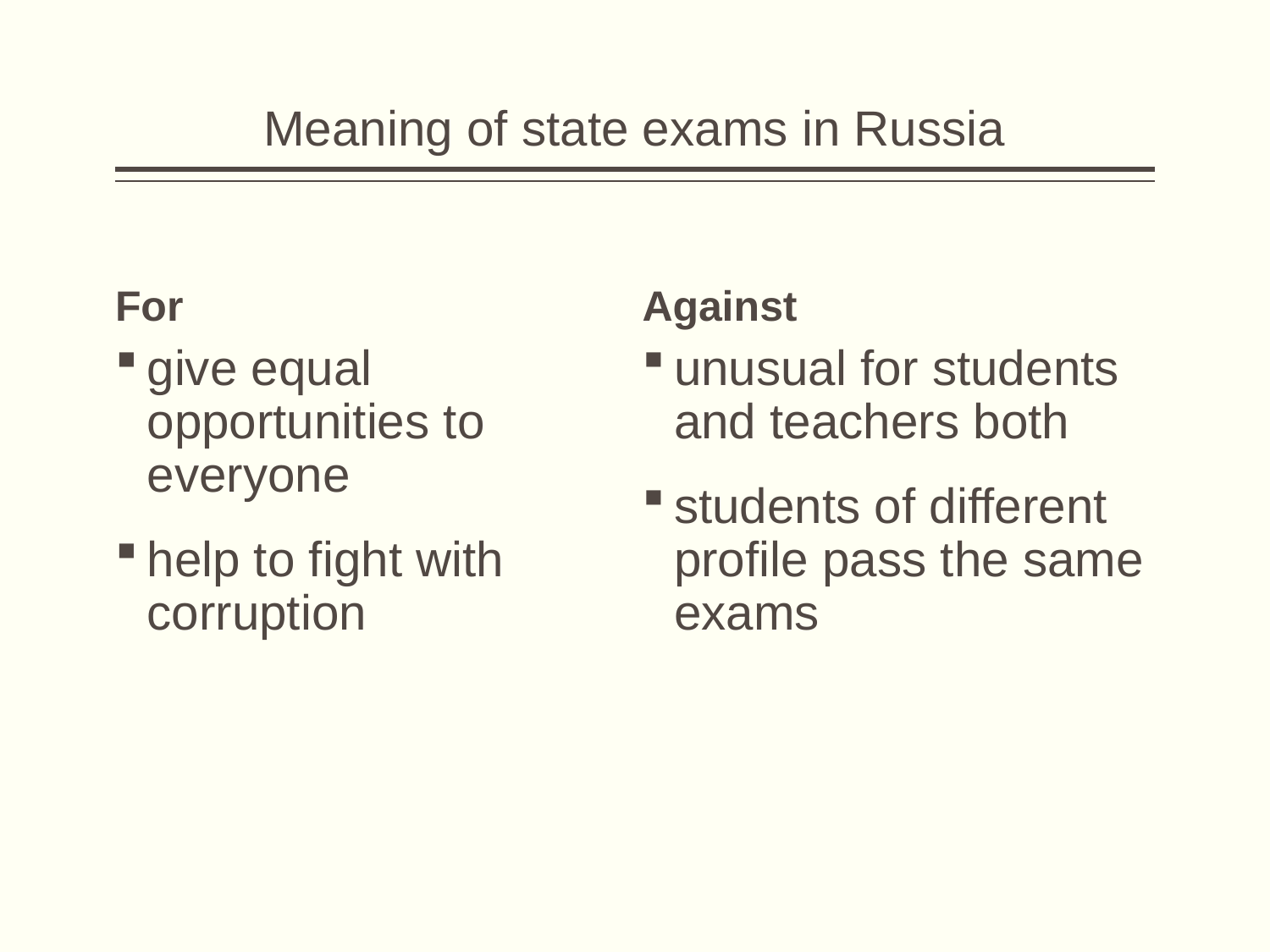

# Meaning of state exams in Russia
For
Against
give equal opportunities to everyone
help to fight with corruption
unusual for students and teachers both
students of different profile pass the same exams